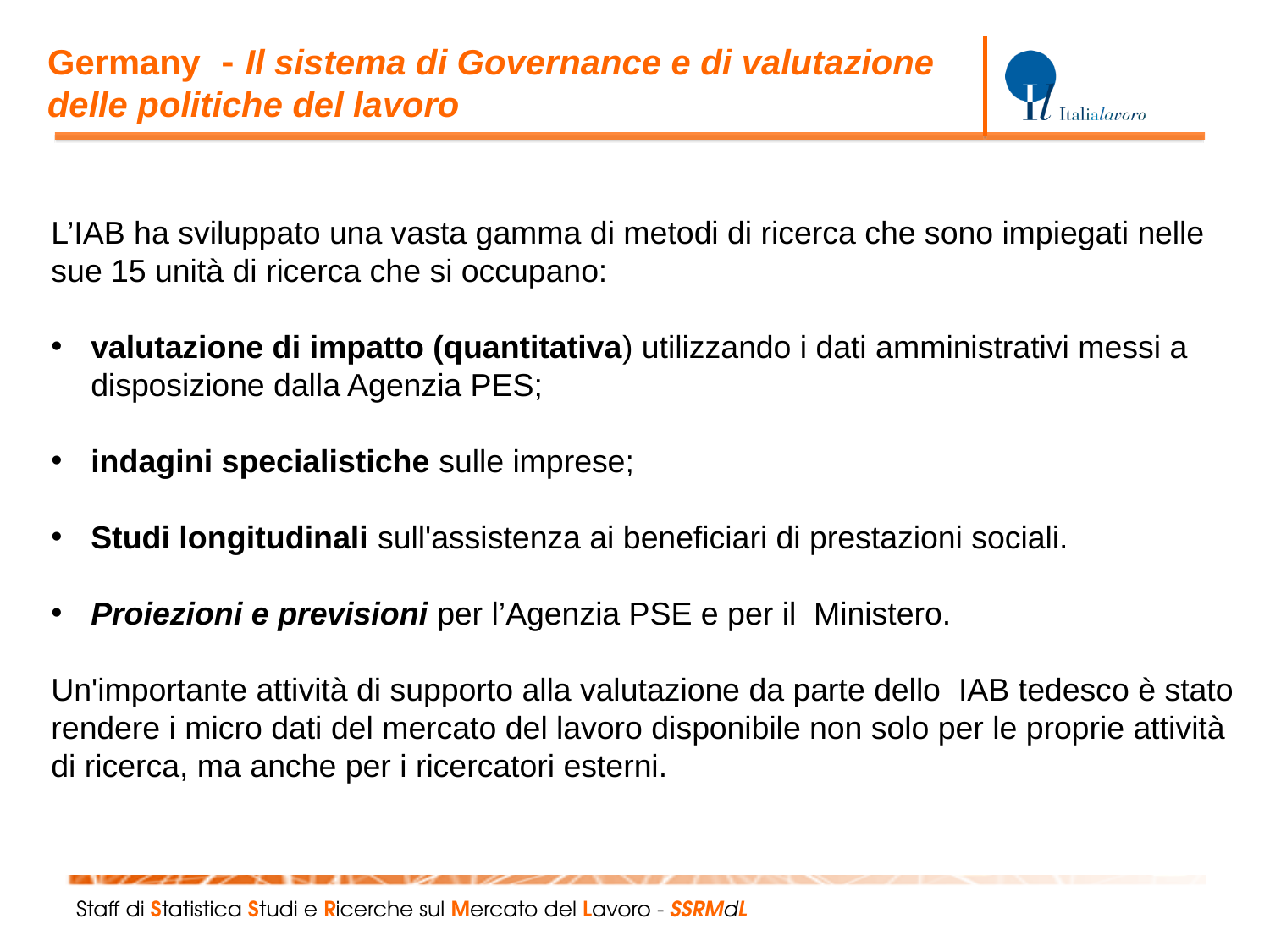

Germany  - Il sistema di Governance e di valutazione
delle politiche del lavoro

L’IAB ha sviluppato una vasta gamma di metodi di ricerca che sono impiegati nelle sue 15 unità di ricerca che si occupano:

valutazione di impatto (quantitativa) utilizzando i dati amministrativi messi a disposizione dalla Agenzia PES;

indagini specialistiche sulle imprese;

Studi longitudinali sull'assistenza ai beneficiari di prestazioni sociali.

Proiezioni e previsioni per l’Agenzia PSE e per il  Ministero.

Un'importante attività di supporto alla valutazione da parte dello  IAB tedesco è stato rendere i micro dati del mercato del lavoro disponibile non solo per le proprie attività di ricerca, ma anche per i ricercatori esterni.
Staff di Statistica Studi e Ricerche sul Mercato del Lavoro - SSRMdL